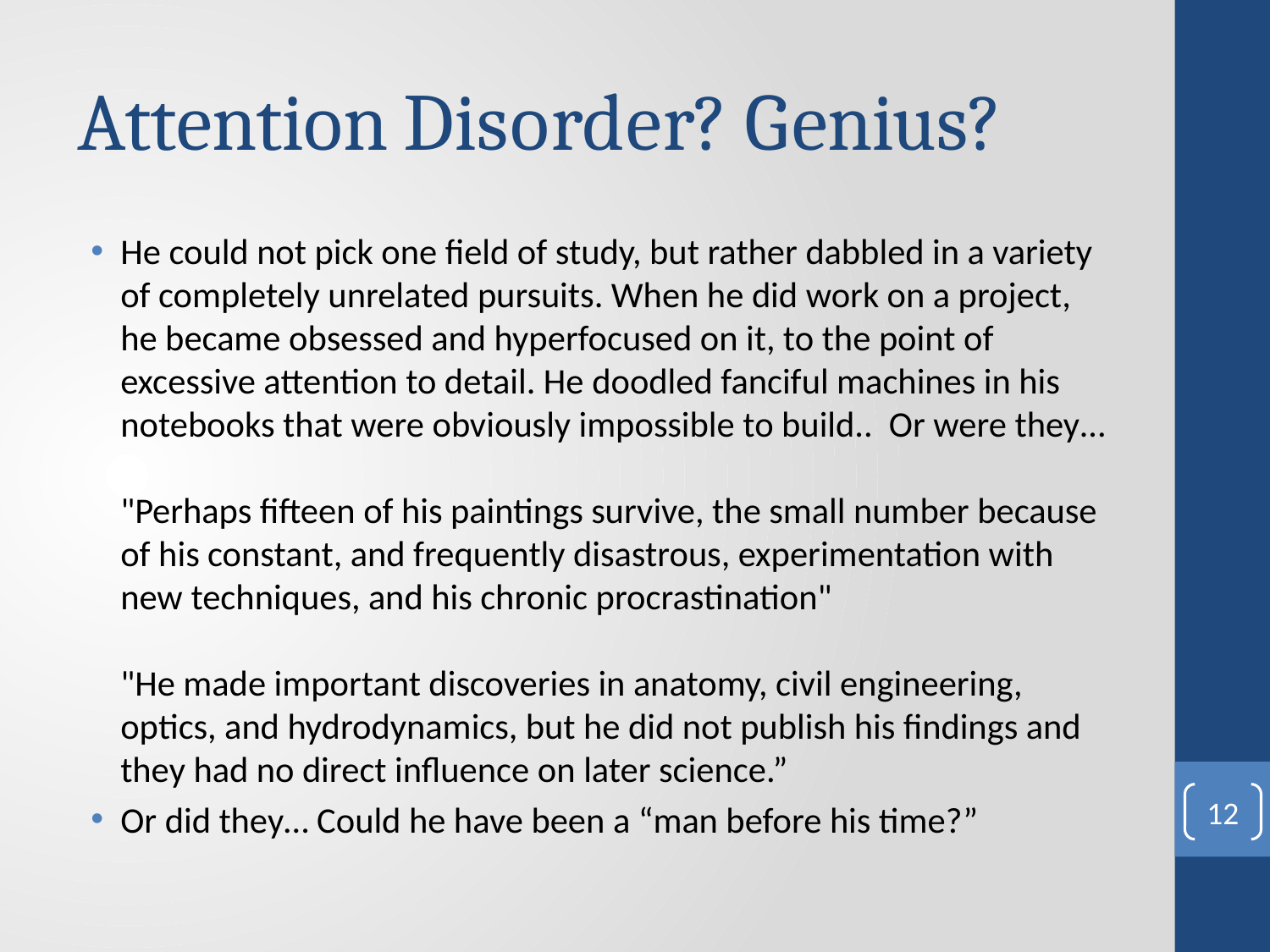

# Attention Disorder? Genius?
He could not pick one field of study, but rather dabbled in a variety of completely unrelated pursuits. When he did work on a project, he became obsessed and hyperfocused on it, to the point of excessive attention to detail. He doodled fanciful machines in his notebooks that were obviously impossible to build..  Or were they…
"Perhaps fifteen of his paintings survive, the small number because of his constant, and frequently disastrous, experimentation with new techniques, and his chronic procrastination"
"He made important discoveries in anatomy, civil engineering, optics, and hydrodynamics, but he did not publish his findings and they had no direct influence on later science.”
Or did they… Could he have been a “man before his time?”

12